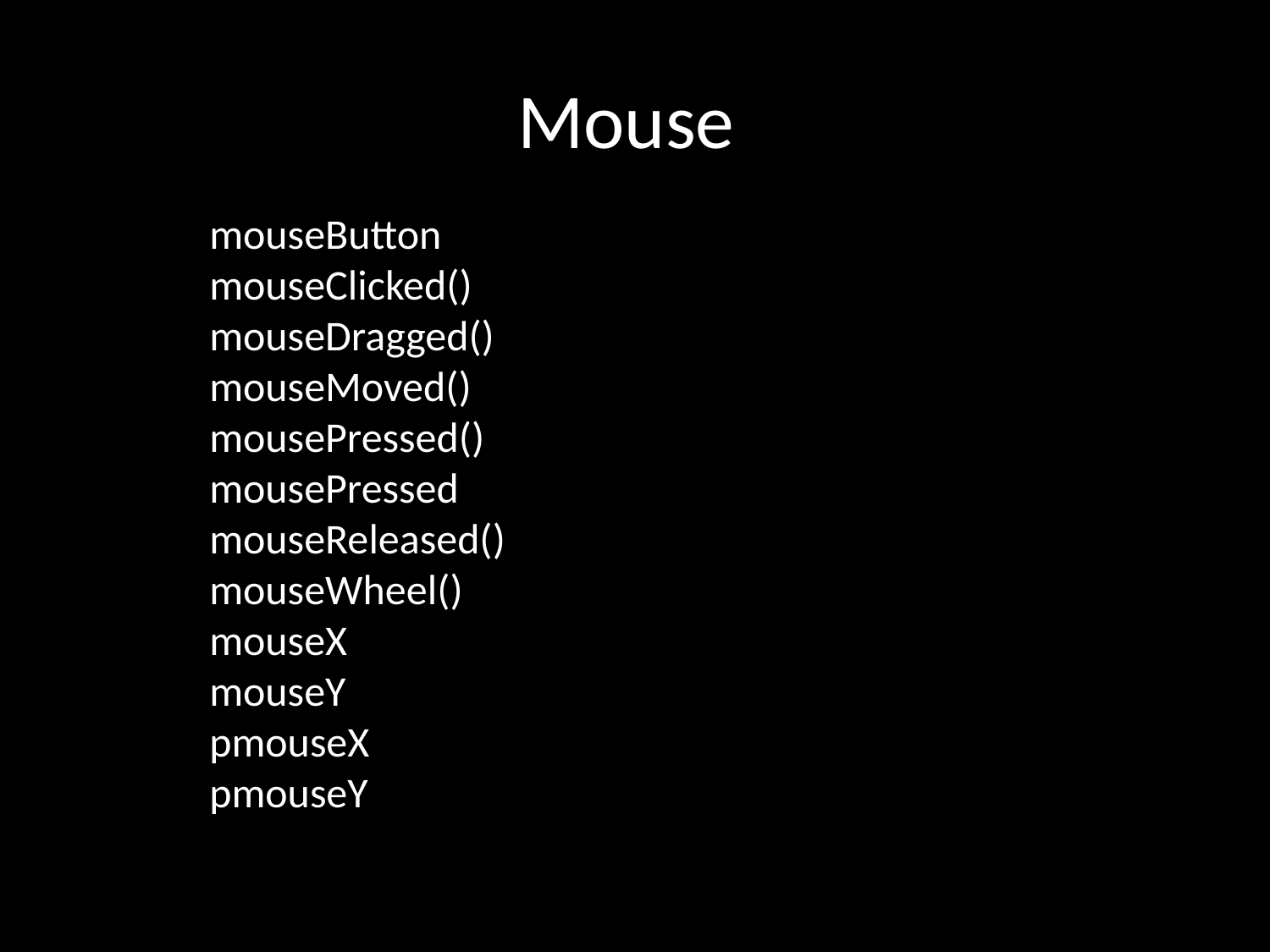

# Mouse
mouseButton
mouseClicked()
mouseDragged()
mouseMoved()
mousePressed()
mousePressed
mouseReleased()
mouseWheel()
mouseX
mouseY
pmouseX
pmouseY